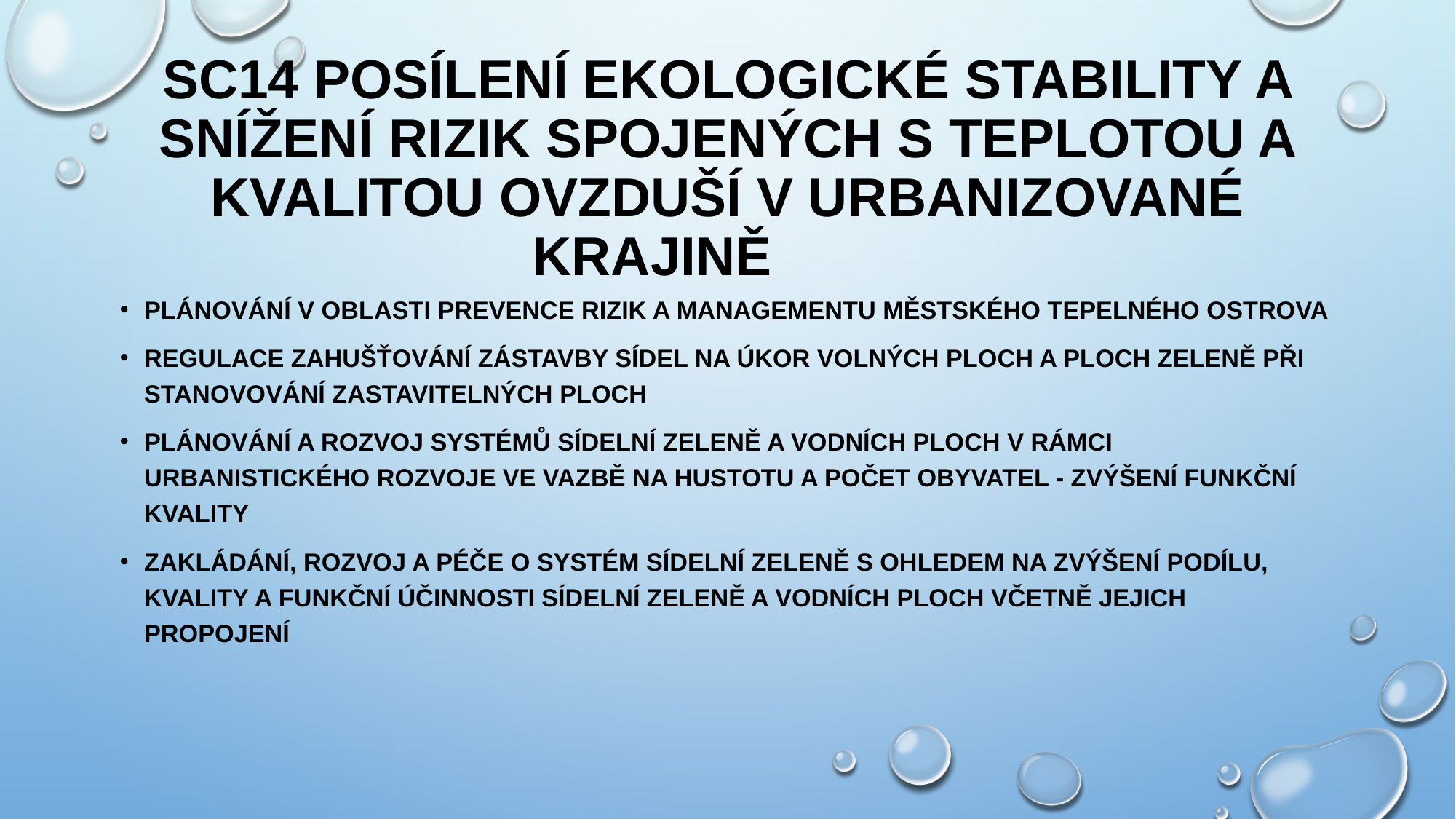

# SC14 Posílení ekologické stability a snížení rizik spojených s teplotou a kvalitou ovzduší v urbanizované krajině
Plánování v oblasti prevence rizik a managementu městského tepelného ostrova
Regulace zahušťování zástavby sídel na úkor volných ploch a ploch zeleně při stanovování zastavitelných ploch
Plánování a rozvoj systémů sídelní zeleně a vodních ploch v rámci urbanistického rozvoje ve vazbě na hustotu a počet obyvatel - zvýšení funkční kvality
zakládání, rozvoj a péče o systém sídelní zeleně s ohledem na zvýšení podílu, kvality a funkční účinnosti sídelní zeleně a vodních ploch včetně jejich propojení